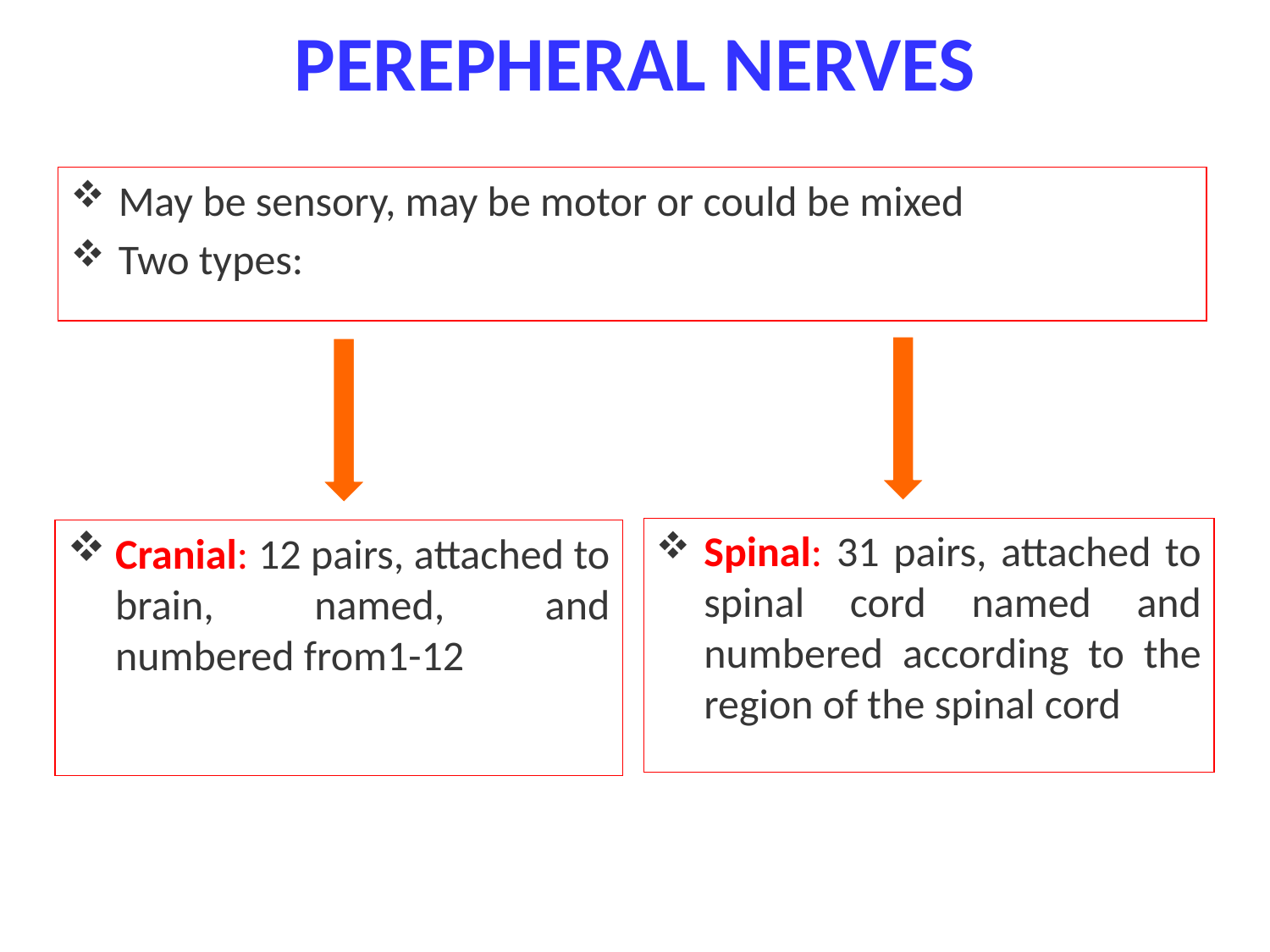

PEREPHERAL NERVES
May be sensory, may be motor or could be mixed
Two types:

Spinal: 31 pairs, attached to spinal cord named and numbered according to the region of the spinal cord
Cranial: 12 pairs, attached to brain, named, and numbered from1-12